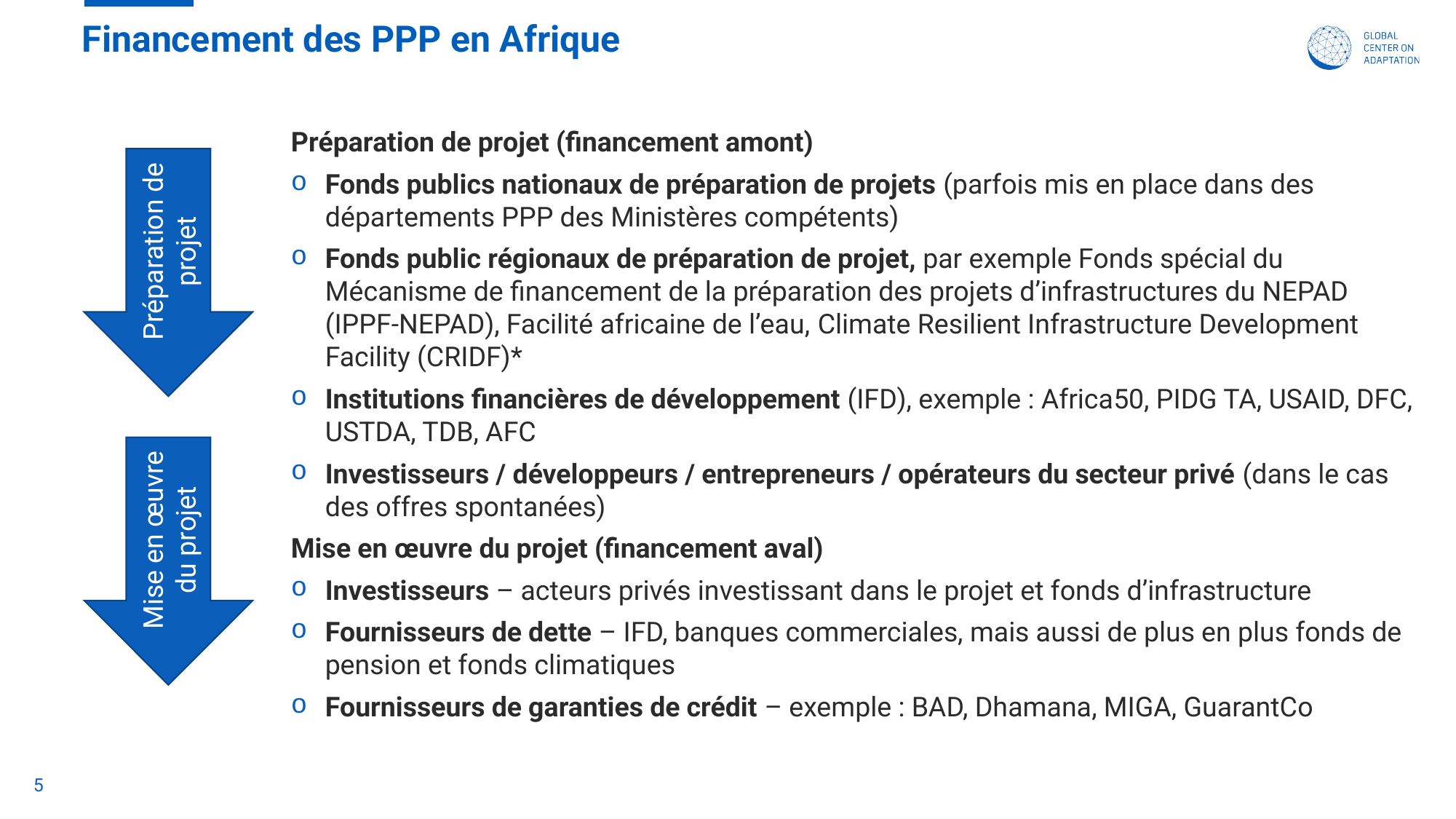

# Financement des PPP en Afrique
Préparation de projet (financement amont)
Fonds publics nationaux de préparation de projets (parfois mis en place dans des départements PPP des Ministères compétents)
Fonds public régionaux de préparation de projet, par exemple Fonds spécial du Mécanisme de financement de la préparation des projets d’infrastructures du NEPAD (IPPF-NEPAD), Facilité africaine de l’eau, Climate Resilient Infrastructure Development Facility (CRIDF)*
Institutions financières de développement (IFD), exemple : Africa50, PIDG TA, USAID, DFC, USTDA, TDB, AFC
Investisseurs / développeurs / entrepreneurs / opérateurs du secteur privé (dans le cas des offres spontanées)
Mise en œuvre du projet (financement aval)
Investisseurs – acteurs privés investissant dans le projet et fonds d’infrastructure
Fournisseurs de dette – IFD, banques commerciales, mais aussi de plus en plus fonds de pension et fonds climatiques
Fournisseurs de garanties de crédit – exemple : BAD, Dhamana, MIGA, GuarantCo
Préparation de projet
Mise en œuvre du projet